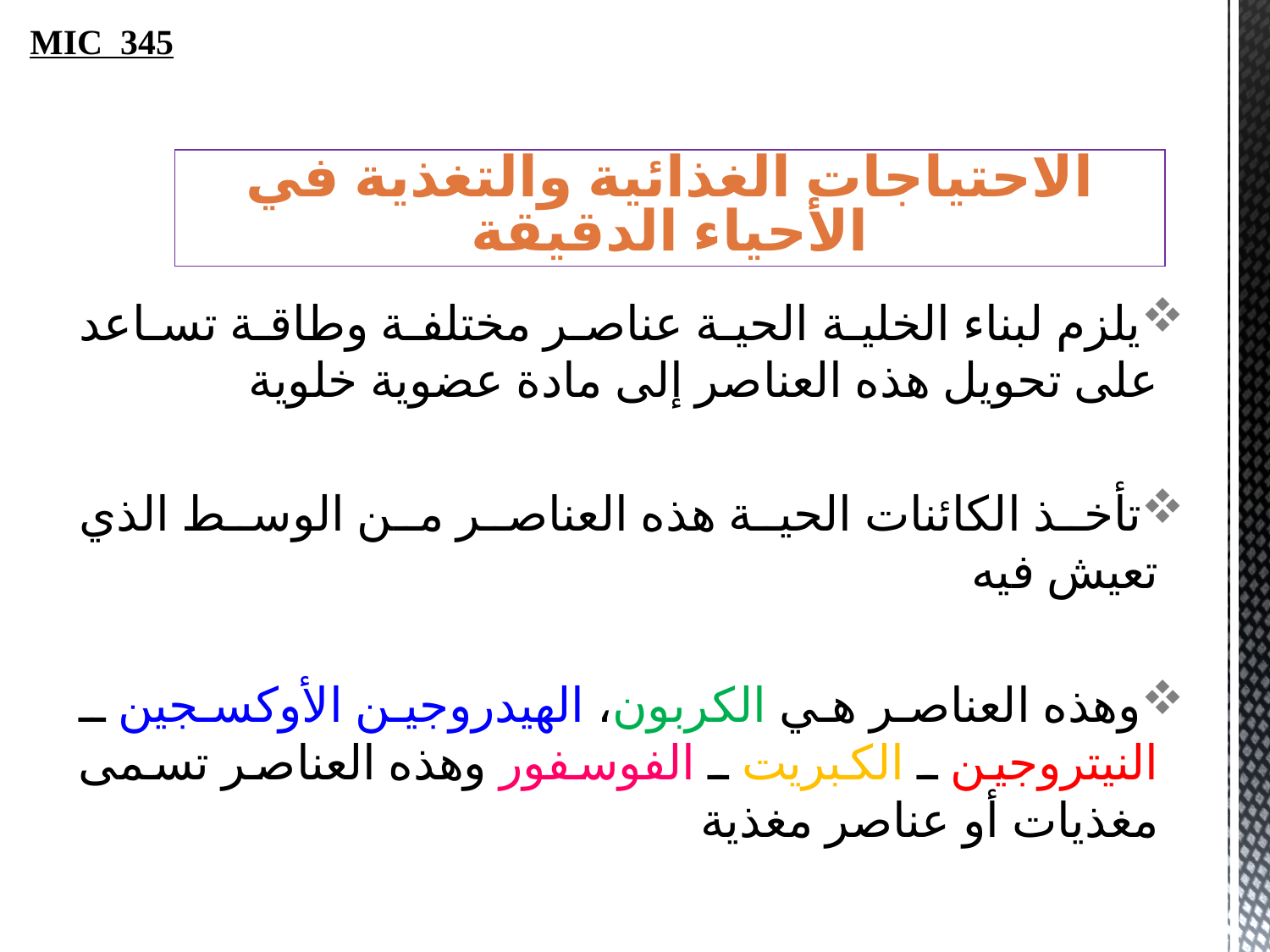

MIC  345
الاحتياجات الغذائية والتغذية في الأحياء الدقيقة
يلزم لبناء الخلية الحية عناصر مختلفة وطاقة تساعد على تحويل هذه العناصر إلى مادة عضوية خلوية

تأخذ الكائنات الحية هذه العناصر من الوسط الذي تعيش فيه

وهذه العناصر هي الكربون، الهيدروجين الأوكسجين ـ النيتروجين ـ الكبريت ـ الفوسفور وهذه العناصر تسمى مغذيات أو عناصر مغذية